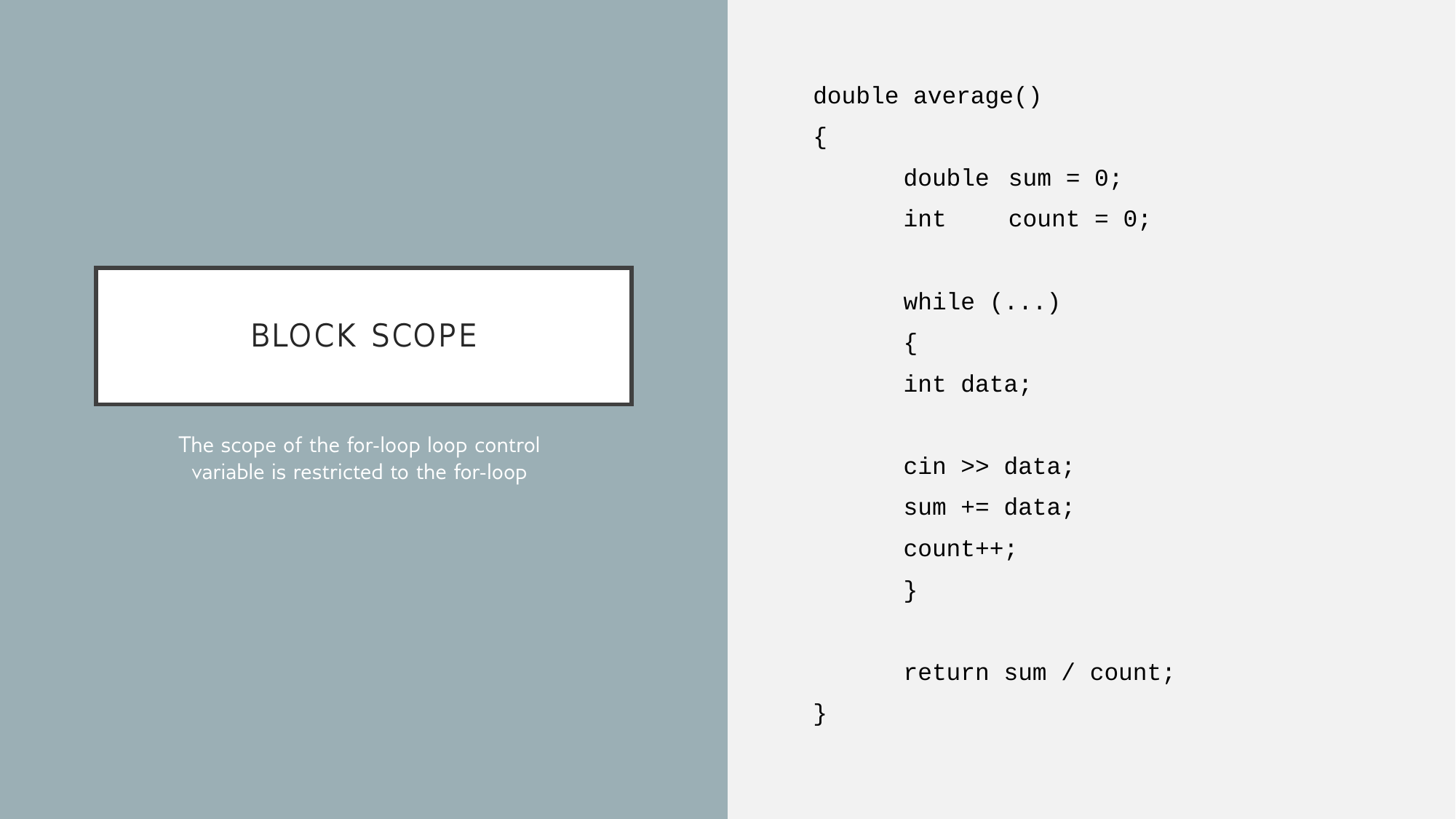

double average()
{
	double	 sum = 0;
	int	 count = 0;

	while (...)
	{
		int data;

		cin >> data;
		sum += data;
		count++;
	}

	return sum / count;
}
# Block Scope
The scope of the for-loop loop control variable is restricted to the for-loop